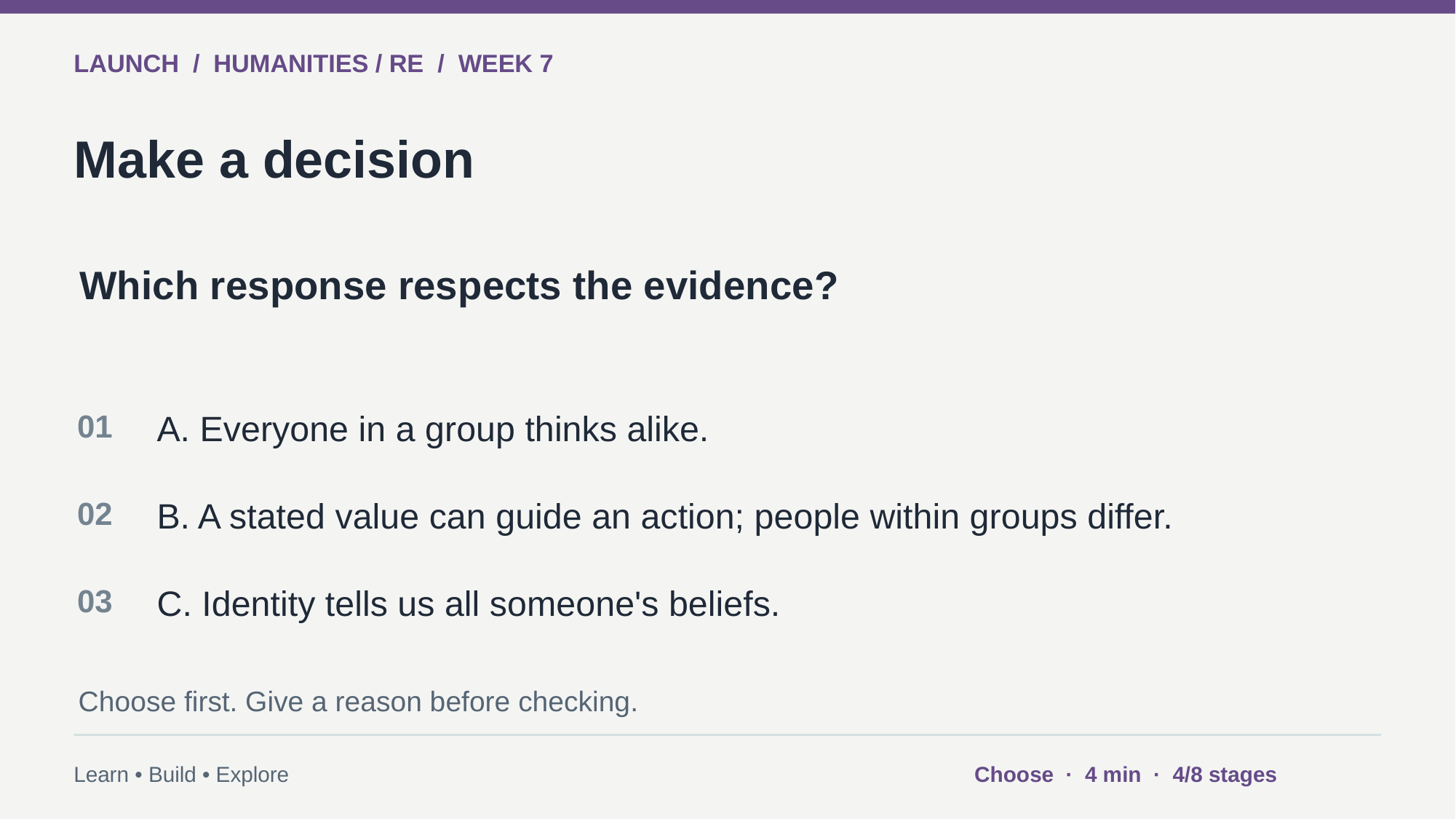

LAUNCH  /  HUMANITIES / RE  /  WEEK 7
Make a decision
Which response respects the evidence?
01
A. Everyone in a group thinks alike.
02
B. A stated value can guide an action; people within groups differ.
03
C. Identity tells us all someone's beliefs.
Choose first. Give a reason before checking.

Learn • Build • Explore
Choose  ·  4 min  ·  4/8 stages